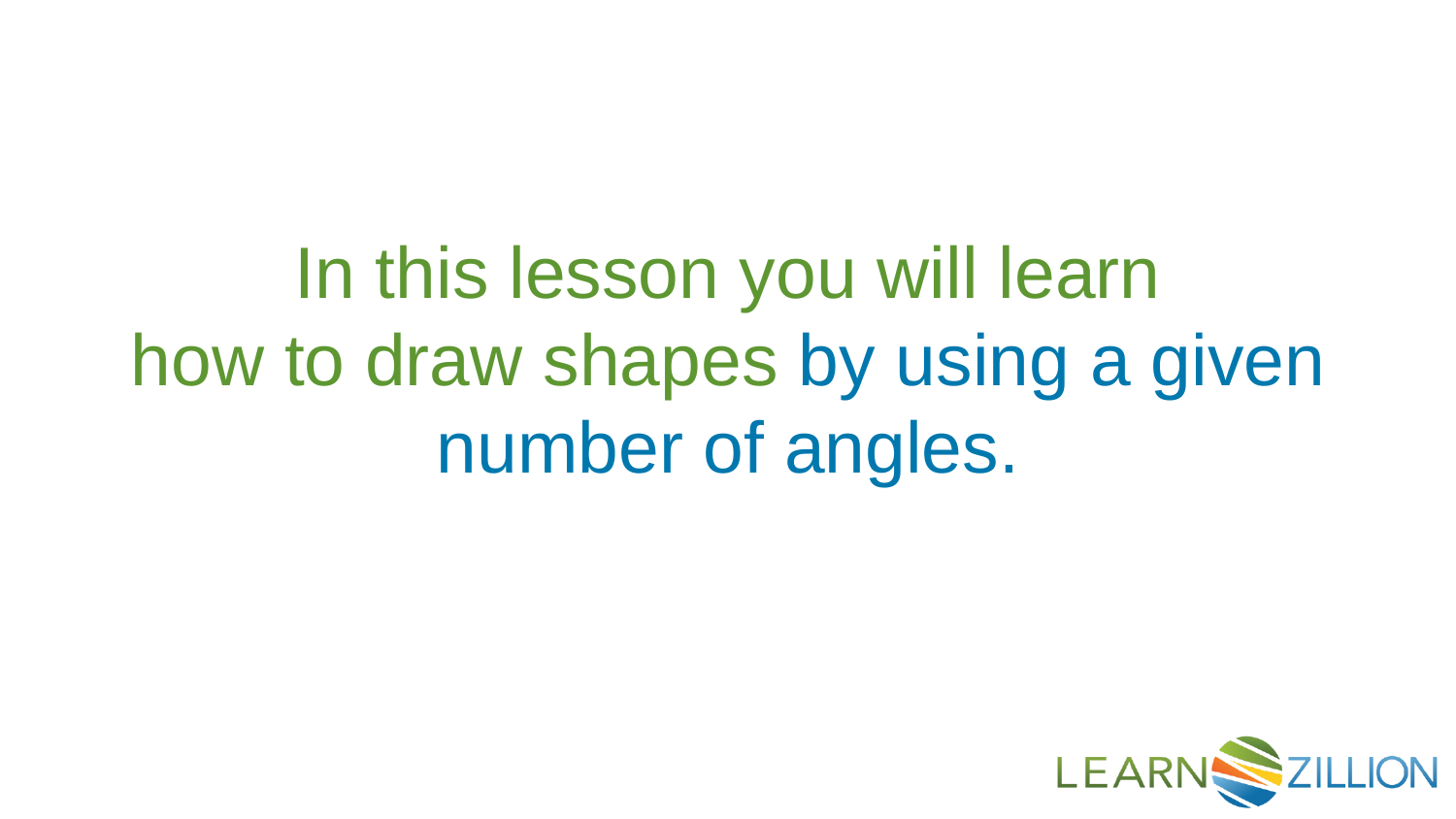

In this lesson you will learn
how to draw shapes by using a given number of angles.